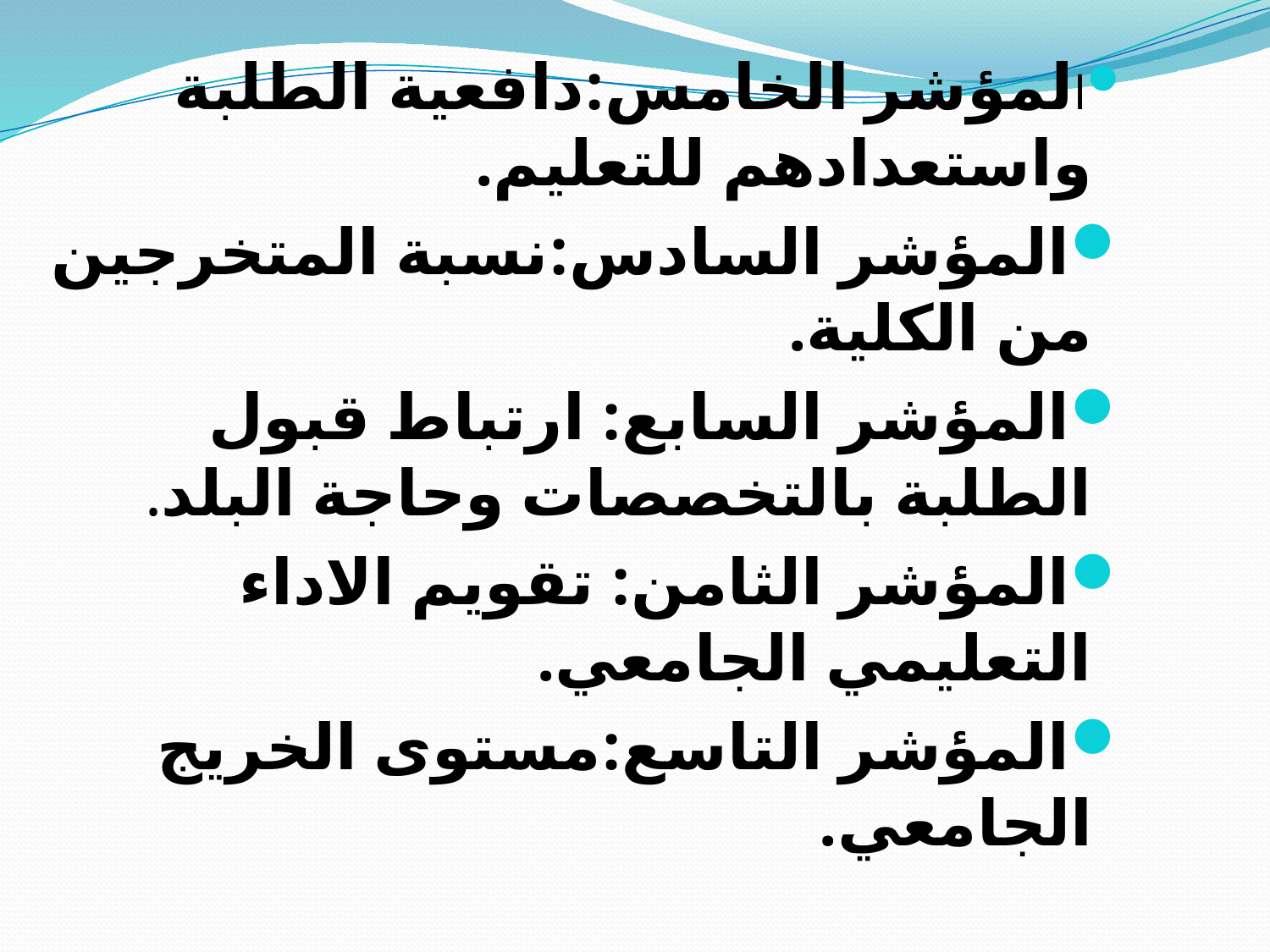

المؤشر الخامس:دافعية الطلبة واستعدادهم للتعليم.
المؤشر السادس:نسبة المتخرجين من الكلية.
المؤشر السابع: ارتباط قبول الطلبة بالتخصصات وحاجة البلد.
المؤشر الثامن: تقويم الاداء التعليمي الجامعي.
المؤشر التاسع:مستوى الخريج الجامعي.